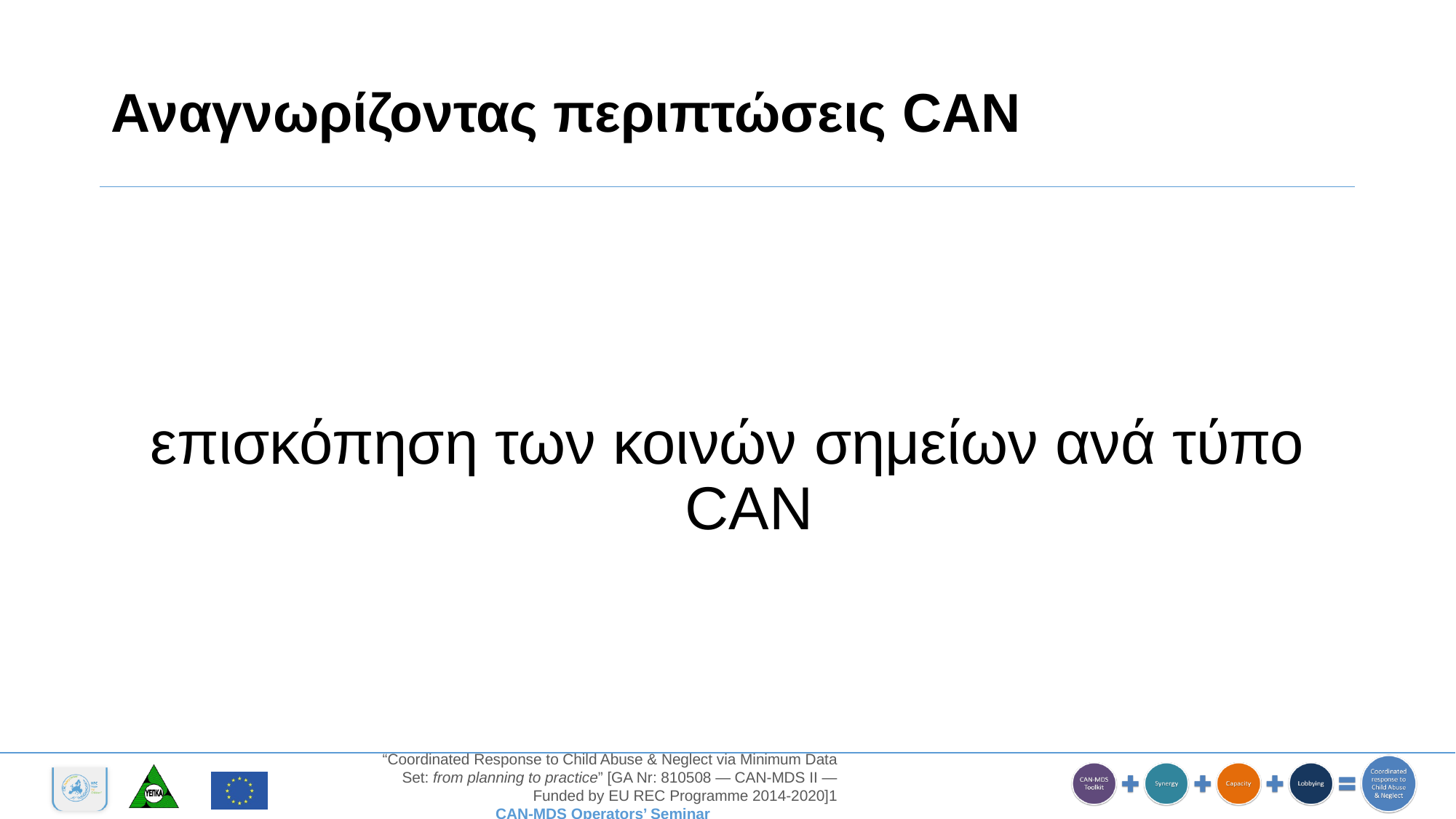

# Αναγνωρίζοντας περιπτώσεις CAN

επισκόπηση των κοινών σημείων ανά τύπο CAN